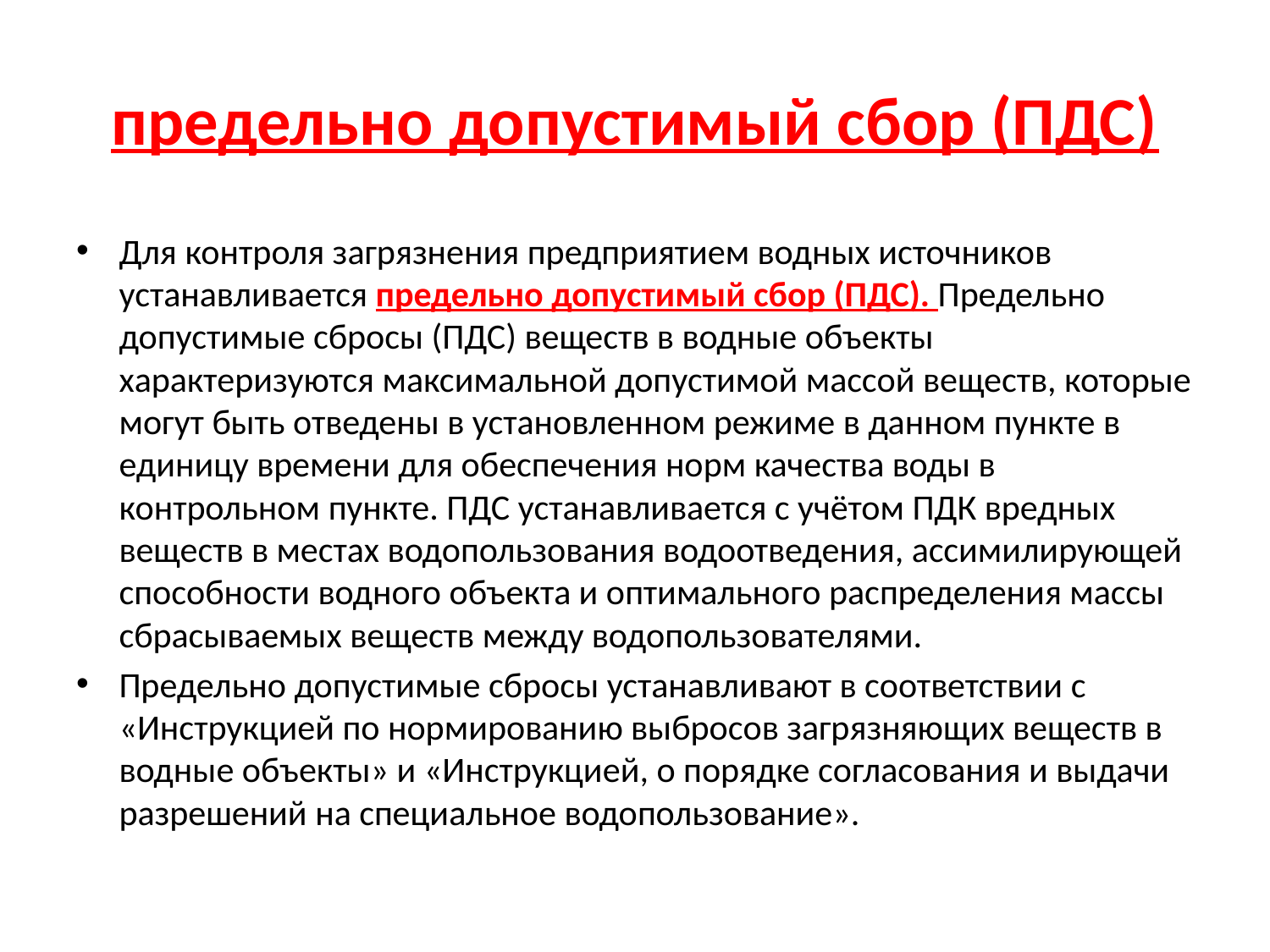

# предельно допустимый сбор (ПДС)
Для контроля загрязнения предприятием водных источников устанавливается предельно допустимый сбор (ПДС). Предельно допустимые сбросы (ПДС) веществ в водные объекты характеризуются максимальной допустимой массой веществ, которые могут быть отведены в установленном режиме в данном пункте в единицу времени для обеспечения норм качества воды в контрольном пункте. ПДС устанавливается с учётом ПДК вредных веществ в местах водопользования водоотведения, ассимилирующей способности водного объекта и оптимального распределения массы сбрасываемых веществ между водопользователями.
Предельно допустимые сбросы устанавливают в соответствии с «Инструкцией по нормированию выбросов загрязняющих веществ в водные объекты» и «Инструкцией, о порядке согласования и выдачи разрешений на специальное водопользование».